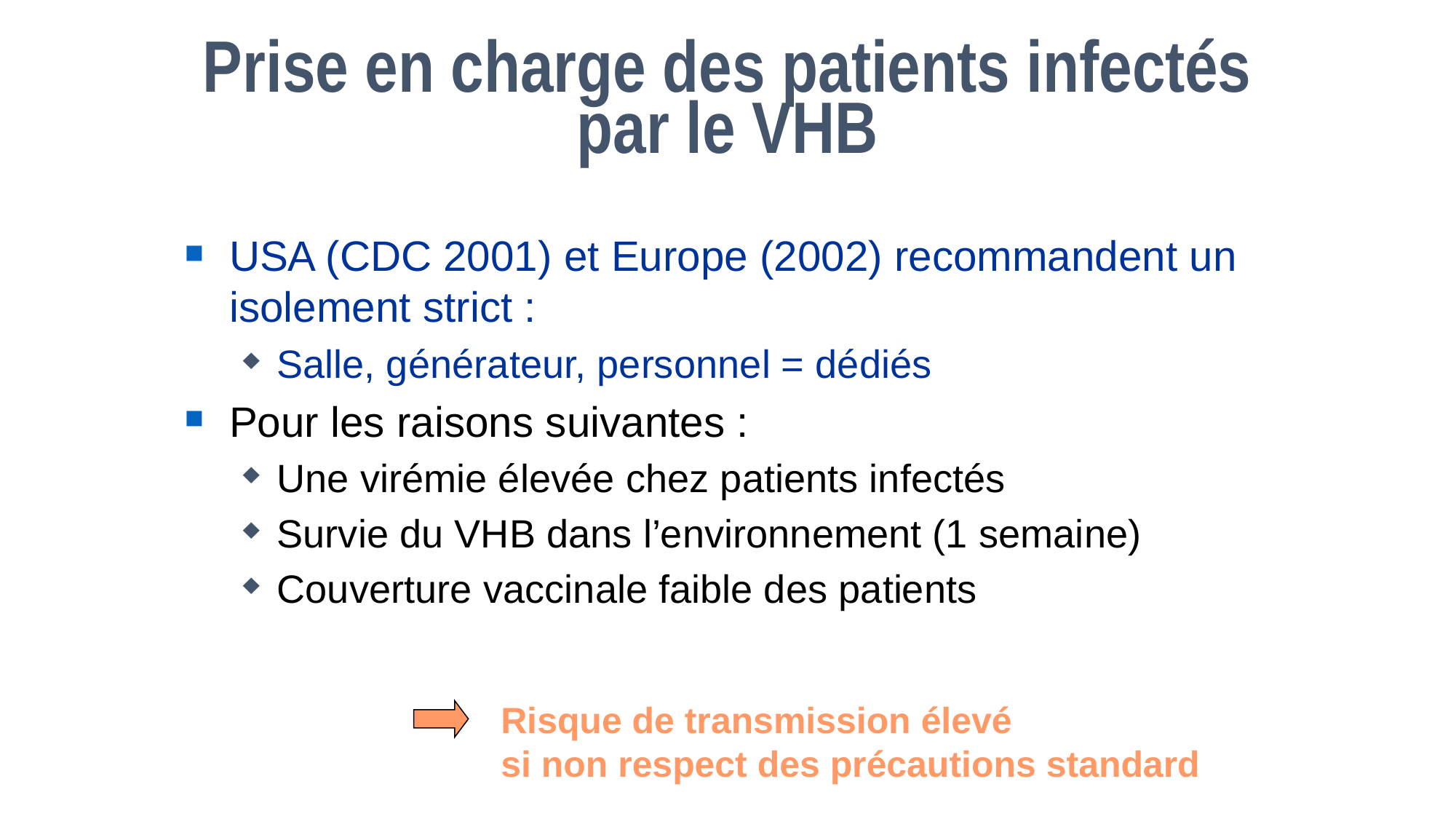

Prise en charge des patients infectés par le VHB

USA (CDC 2001) et Europe (2002) recommandent un isolement strict :
Salle, générateur, personnel = dédiés
Pour les raisons suivantes :
Une virémie élevée chez patients infectés
Survie du VHB dans l’environnement (1 semaine)
Couverture vaccinale faible des patients
Risque de transmission élevé
si non respect des précautions standard